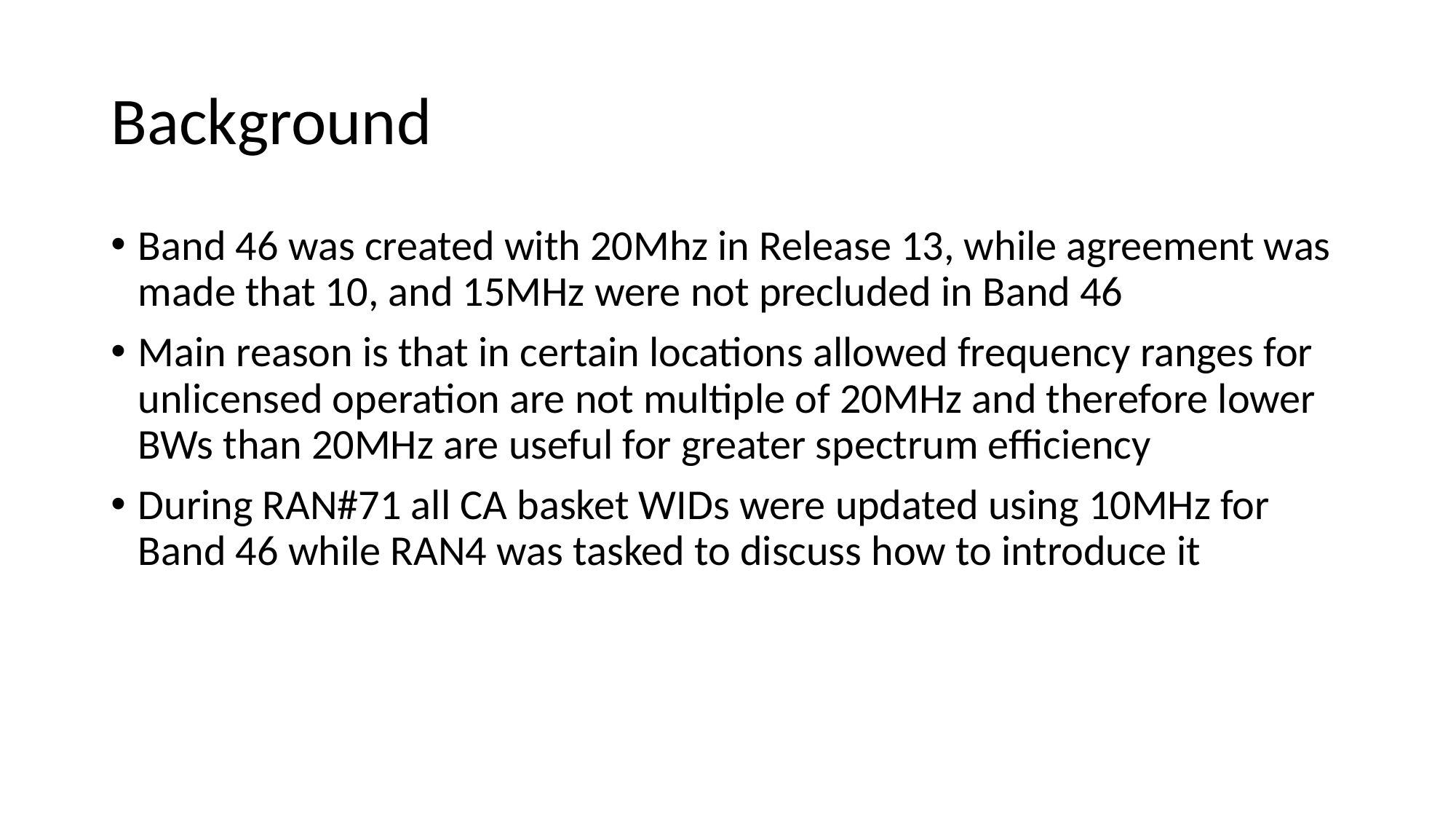

# Background
Band 46 was created with 20Mhz in Release 13, while agreement was made that 10, and 15MHz were not precluded in Band 46
Main reason is that in certain locations allowed frequency ranges for unlicensed operation are not multiple of 20MHz and therefore lower BWs than 20MHz are useful for greater spectrum efficiency
During RAN#71 all CA basket WIDs were updated using 10MHz for Band 46 while RAN4 was tasked to discuss how to introduce it